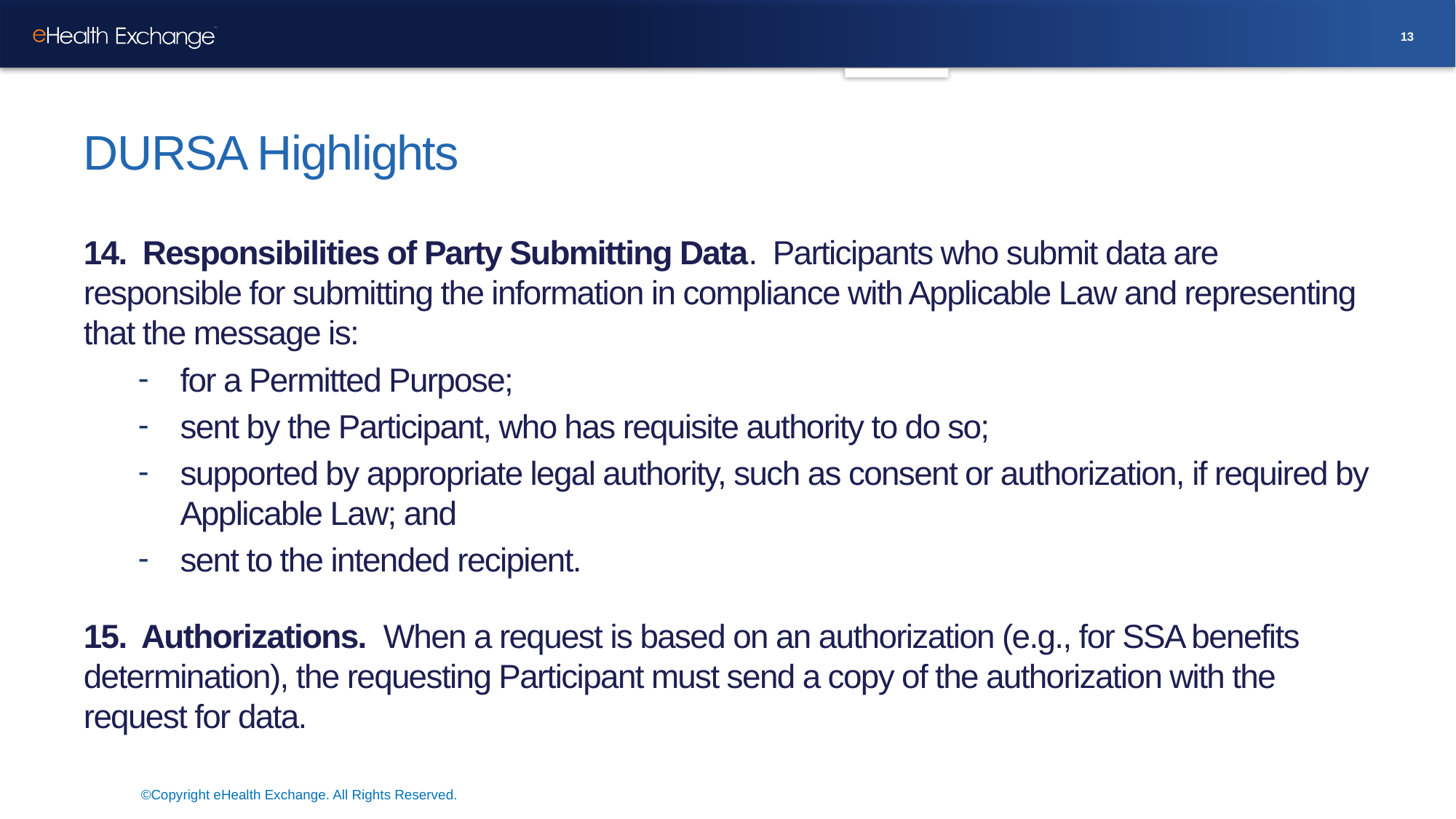

13
# DURSA Highlights
14.  Responsibilities of Party Submitting Data.  Participants who submit data are responsible for submitting the information in compliance with Applicable Law and representing that the message is:
for a Permitted Purpose;
sent by the Participant, who has requisite authority to do so;
supported by appropriate legal authority, such as consent or authorization, if required by Applicable Law; and
sent to the intended recipient.

15.  Authorizations.  When a request is based on an authorization (e.g., for SSA benefits determination), the requesting Participant must send a copy of the authorization with the request for data.

©Copyright eHealth Exchange. All Rights Reserved.